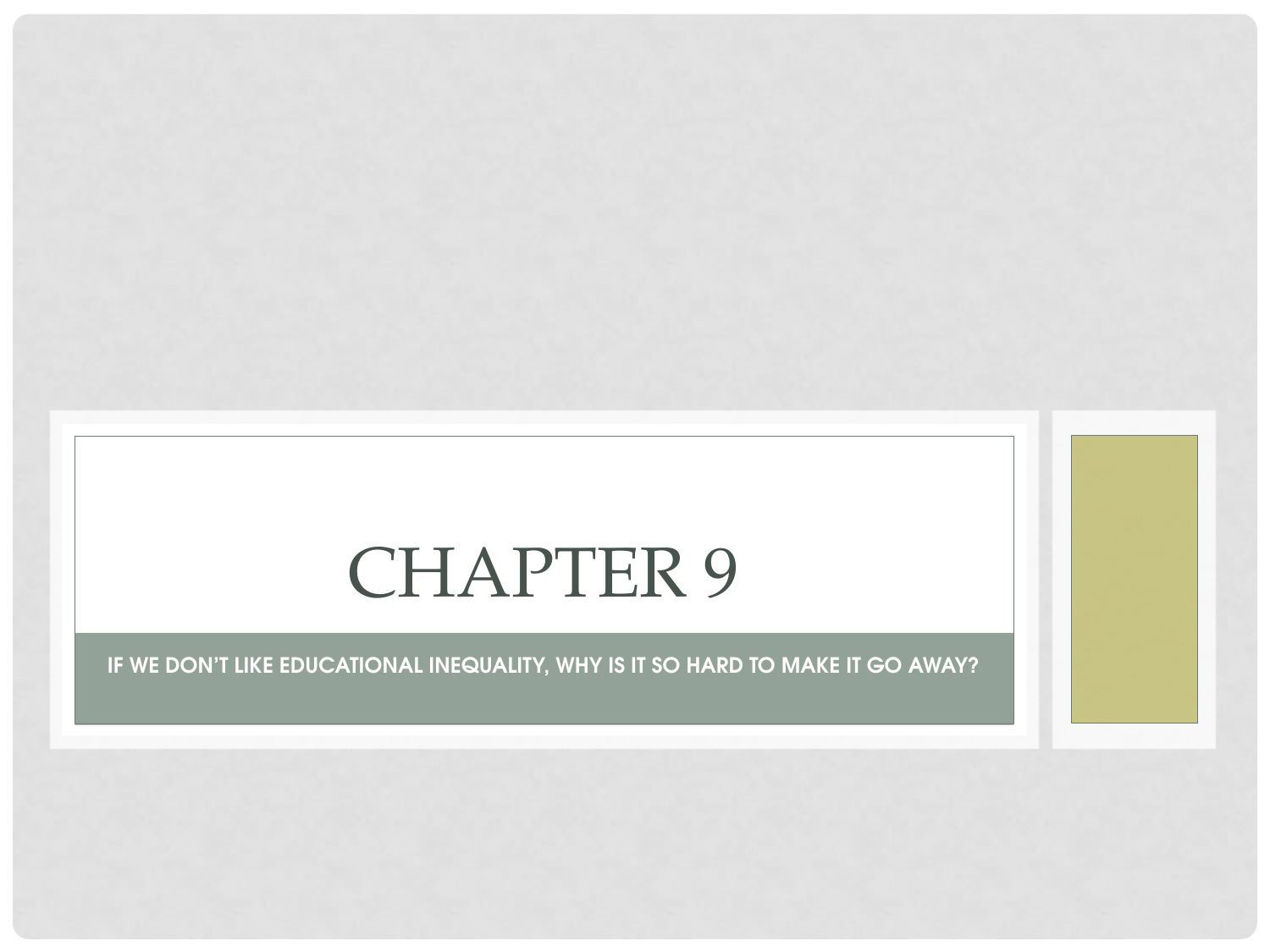

CHAPTER 9
# IF WE DON’T LIKE EDUCATIONAL INEQUALITY, WHY IS IT SO HARD TO MAKE IT GO AWAY?